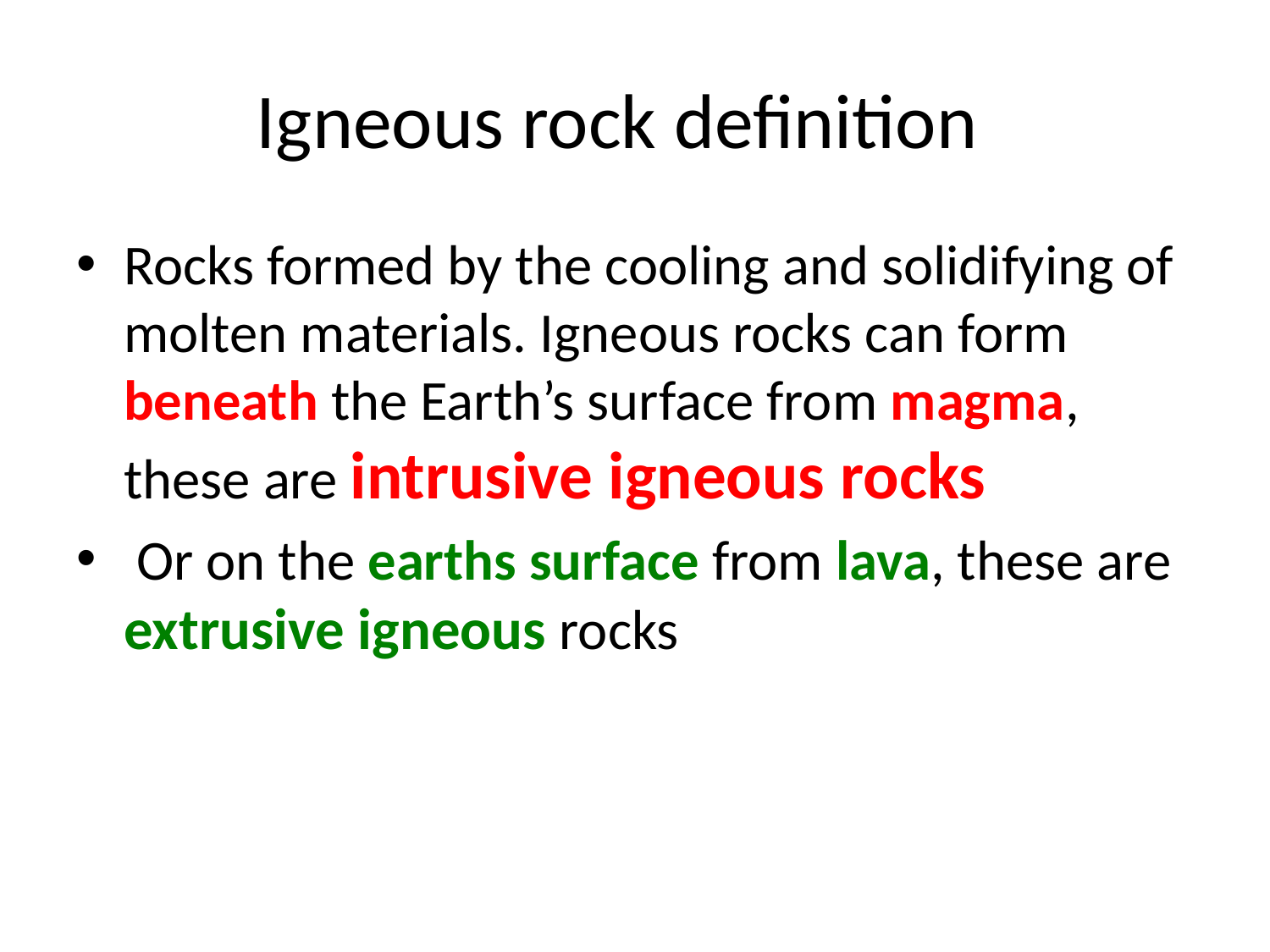

# Igneous rock definition
Rocks formed by the cooling and solidifying of molten materials. Igneous rocks can form beneath the Earth’s surface from magma, these are intrusive igneous rocks
 Or on the earths surface from lava, these are extrusive igneous rocks